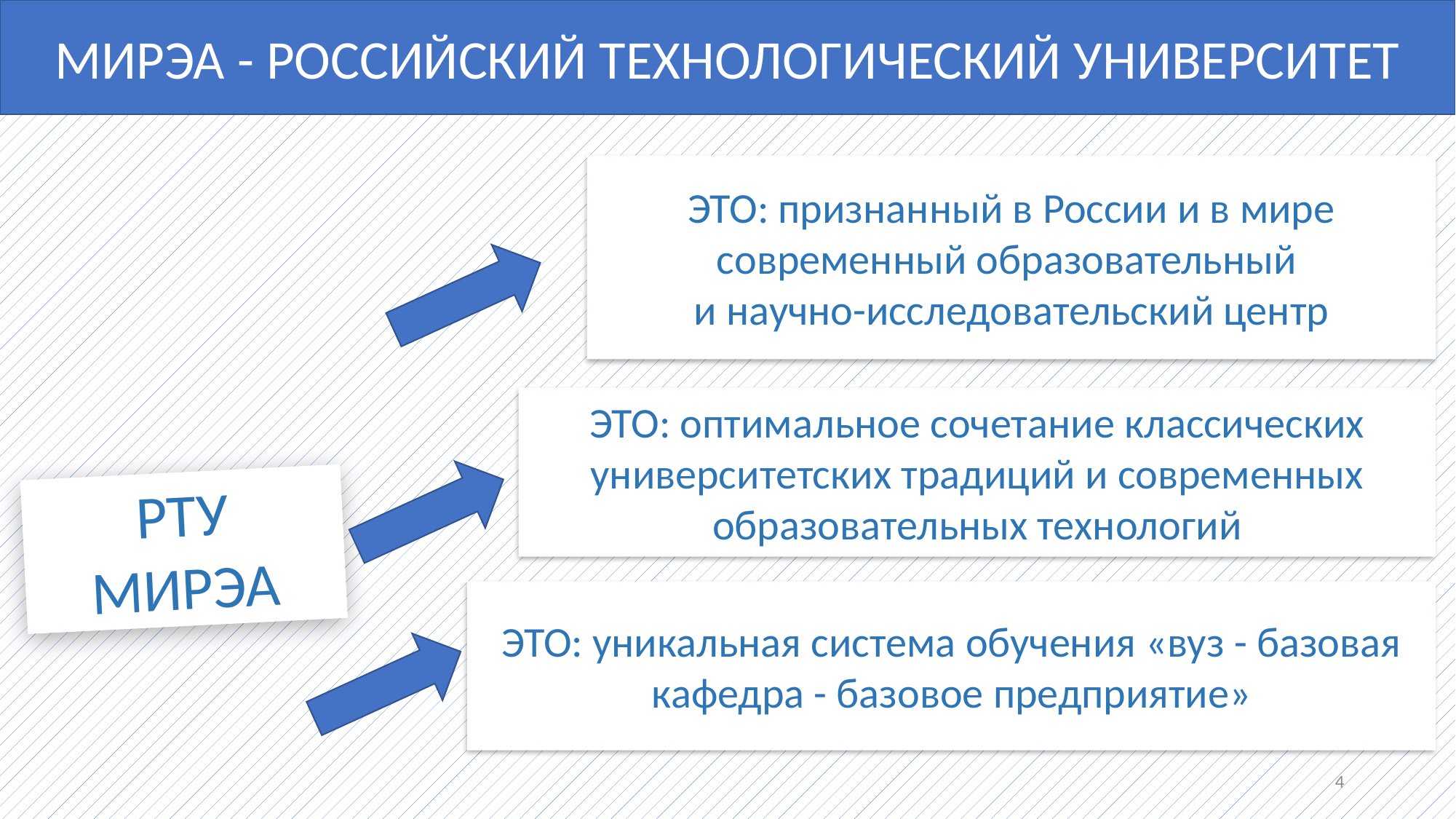

МИРЭА - РОССИЙСКИЙ ТЕХНОЛОГИЧЕСКИЙ УНИВЕРСИТЕТ
ЭТО: признанный в России и в мире современный образовательный
и научно-исследовательский центр

ЭТО: оптимальное сочетание классических университетских традиций и современных образовательных технологий
РТУ
МИРЭА

ЭТО: уникальная система обучения «вуз - базовая кафедра - базовое предприятие»

4